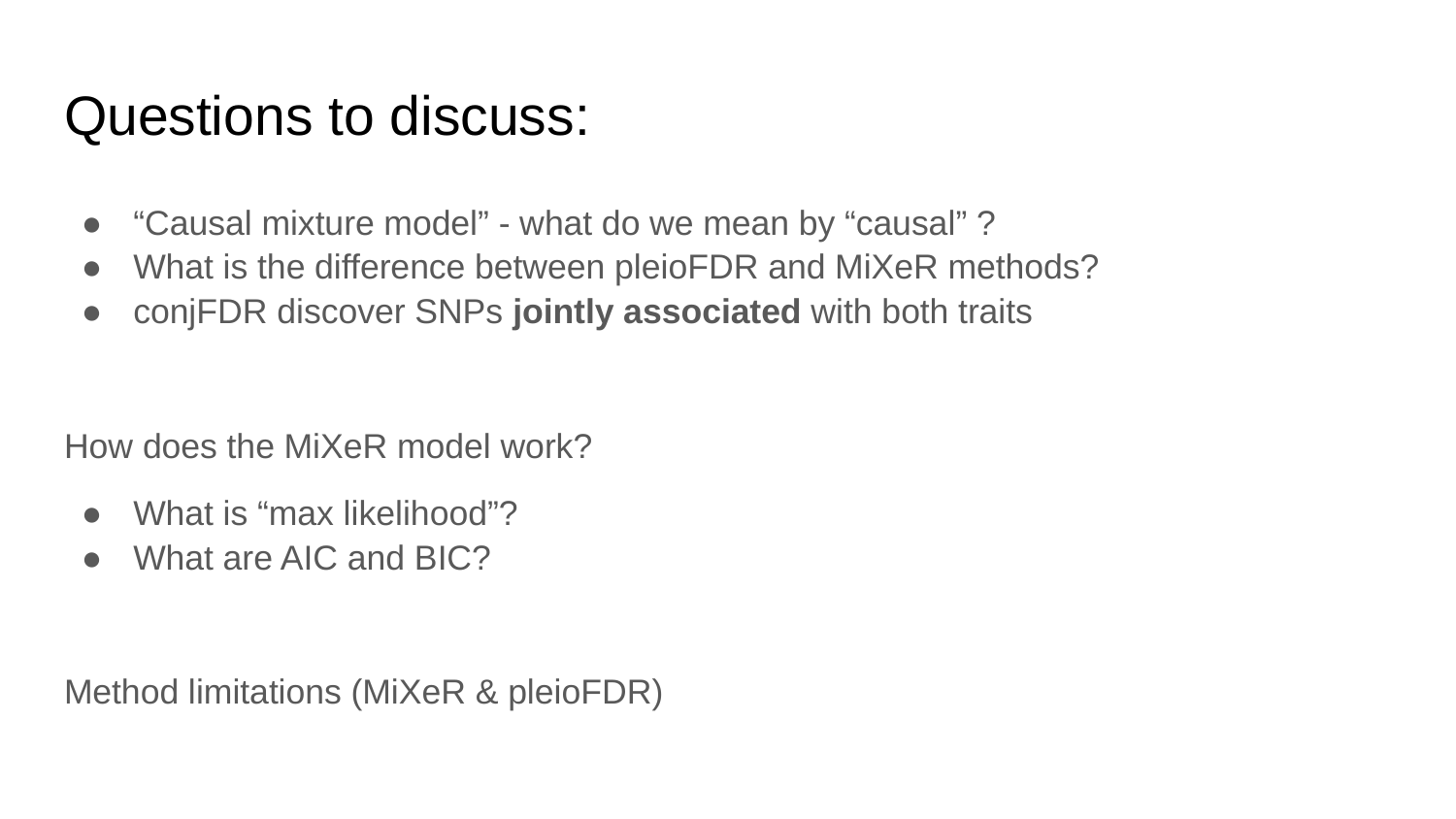

# Questions to discuss:
“Causal mixture model” - what do we mean by “causal” ?
What is the difference between pleioFDR and MiXeR methods?
conjFDR discover SNPs jointly associated with both traits

How does the MiXeR model work?
What is “max likelihood”?
What are AIC and BIC?

Method limitations (MiXeR & pleioFDR)